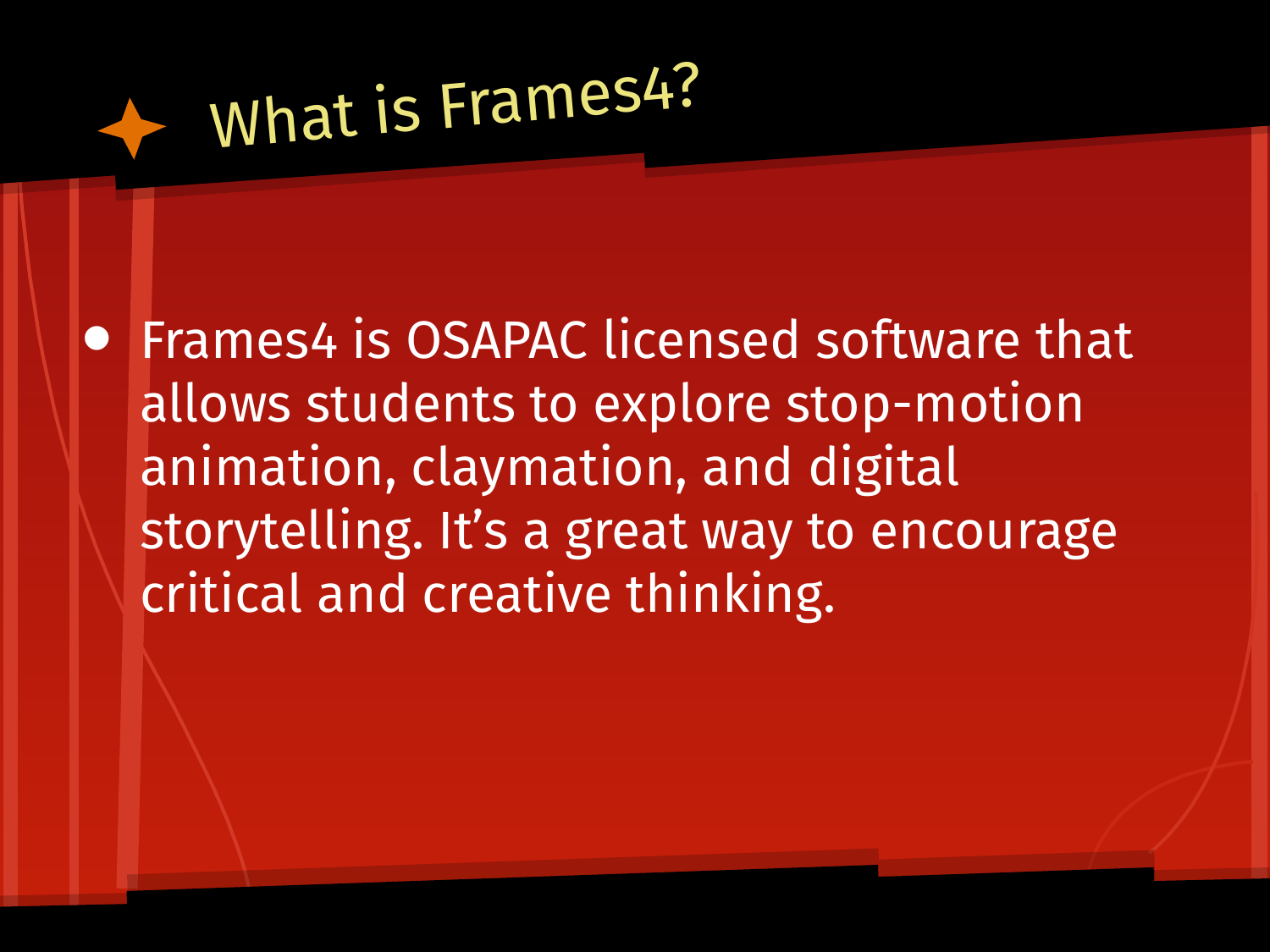

# What is Frames4?

Frames4 is OSAPAC licensed software that allows students to explore stop-motion animation, claymation, and digital storytelling. It’s a great way to encourage critical and creative thinking.